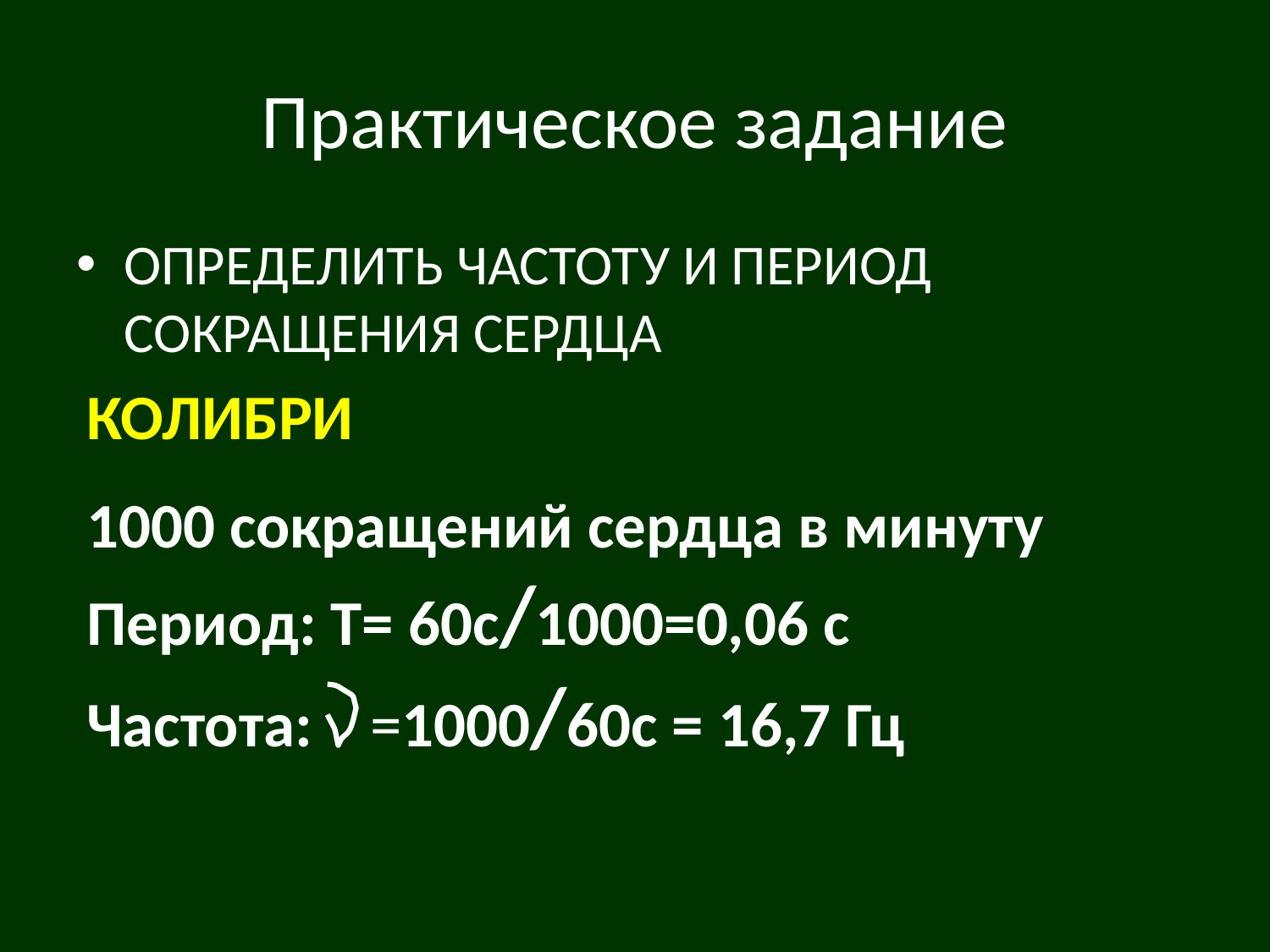

# Практическое задание
ОПРЕДЕЛИТЬ ЧАСТОТУ И ПЕРИОД СОКРАЩЕНИЯ СЕРДЦА
КОЛИБРИ
1000 сокращений сердца в минуту
Период: Т= 60с/1000=0,06 с
Частота:    =1000/60с = 16,7 Гц